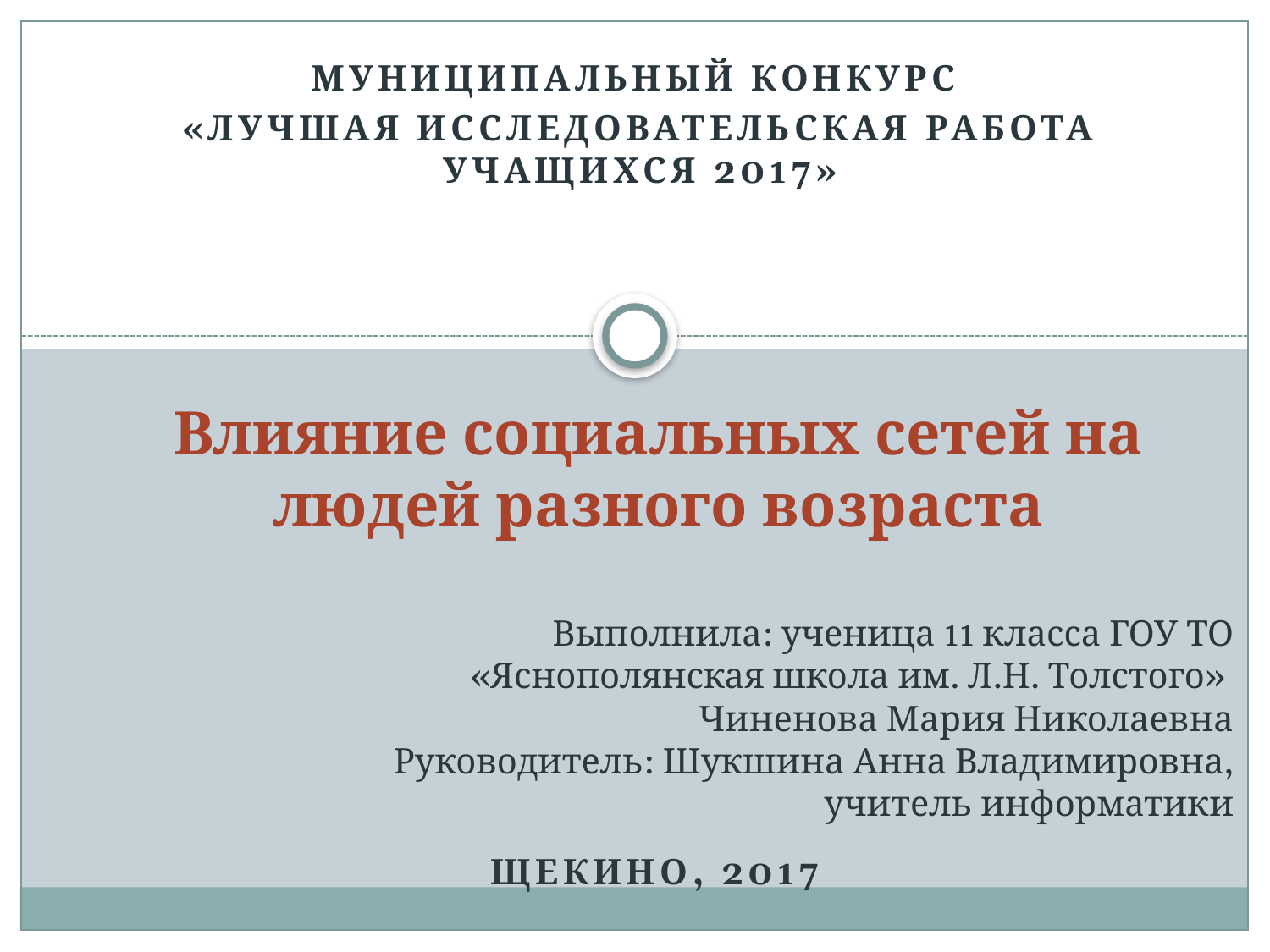

Муниципальный конкурс
«Лучшая исследовательская работа учащихся 2017»
# Влияние социальных сетей на людей разного возраста
Выполнила: ученица 11 класса ГОУ ТО «Яснополянская школа им. Л.Н. Толстого»
Чиненова Мария Николаевна
Руководитель: Шукшина Анна Владимировна, учитель информатики
Щекино, 2017